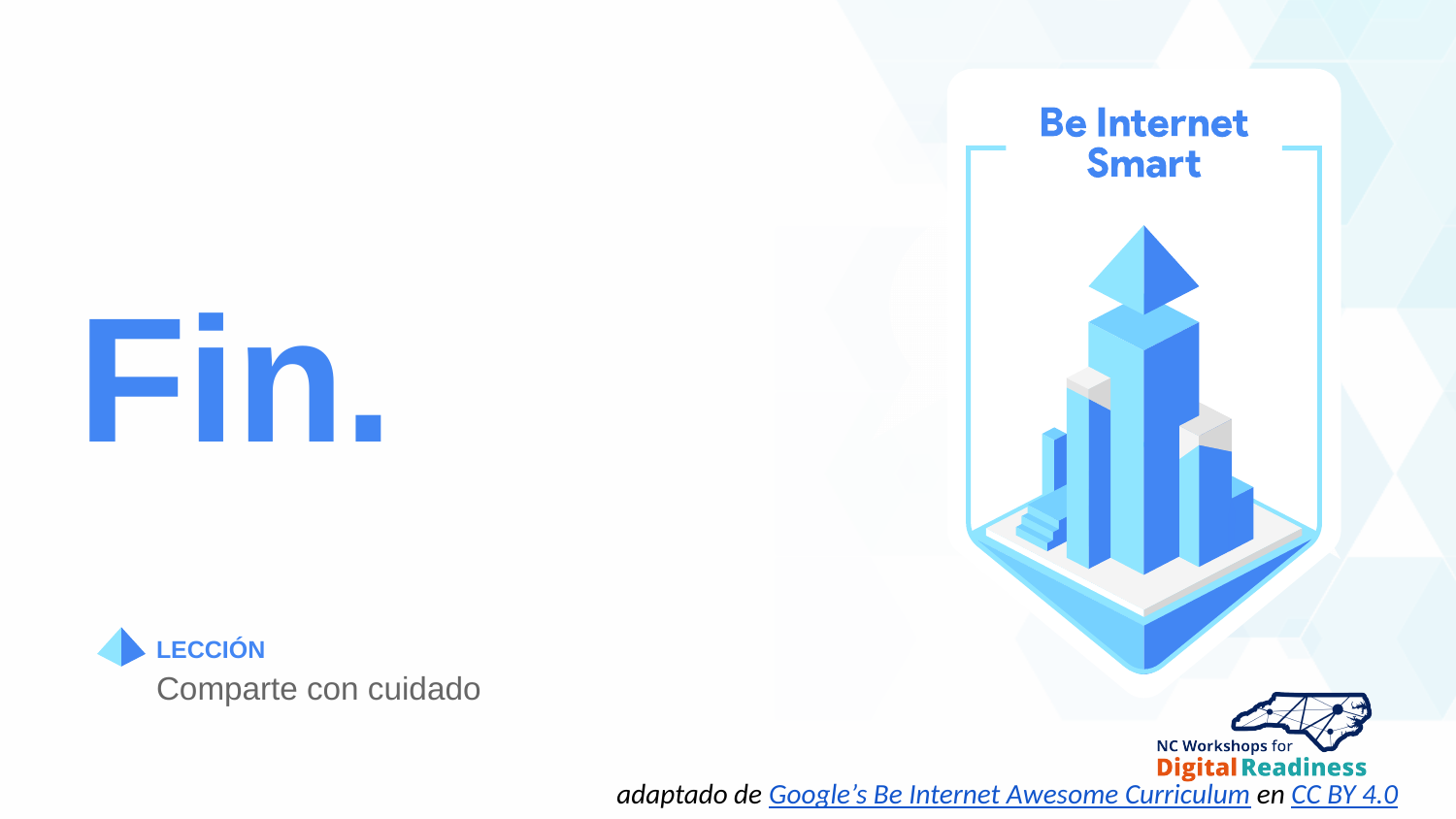

Fin.
LECCIÓN

Comparte con cuidado
adaptado de Google’s Be Internet Awesome Curriculum en CC BY 4.0